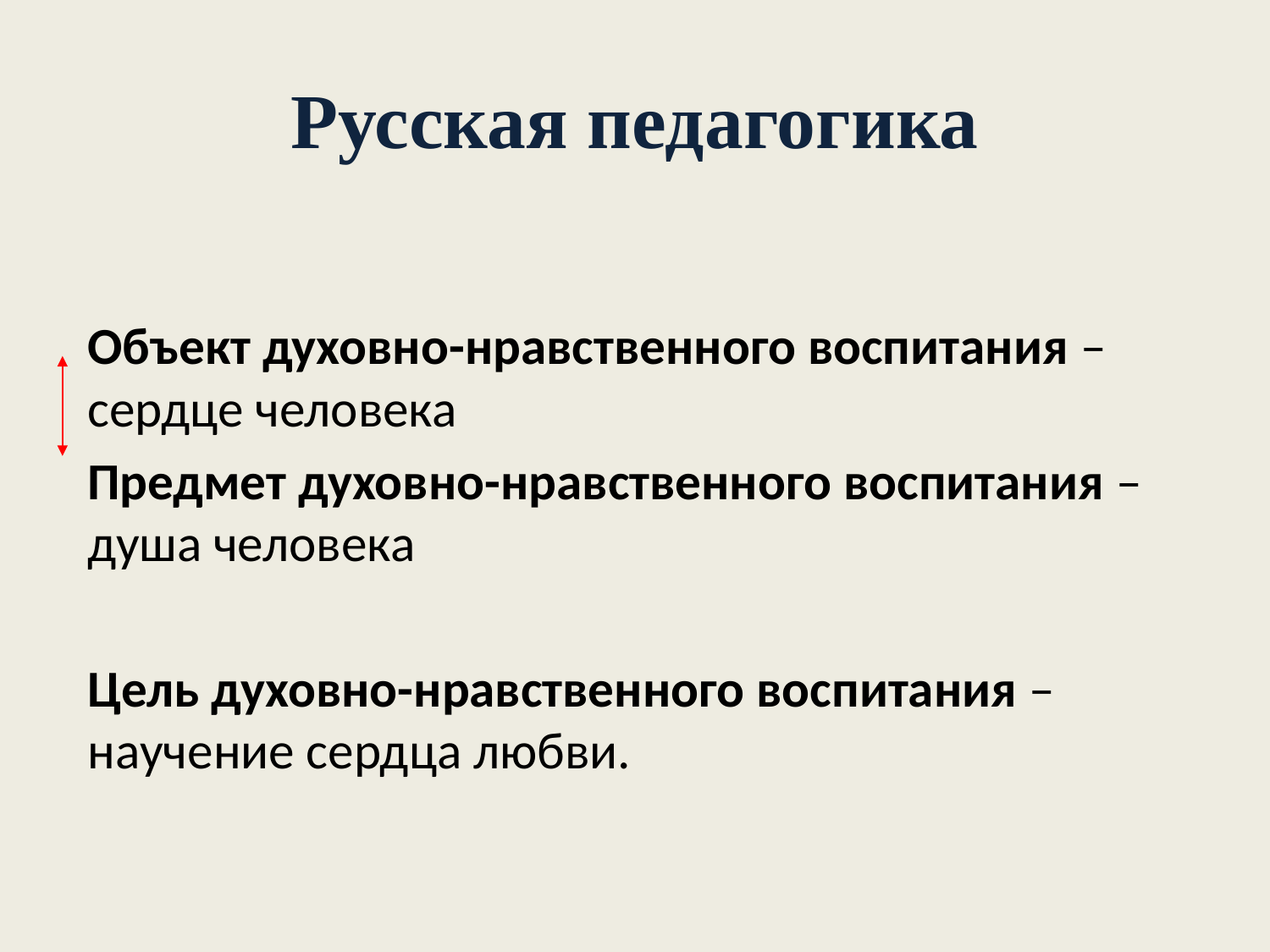

# Русская педагогика
Объект духовно-нравственного воспитания – сердце человека
Предмет духовно-нравственного воспитания – душа человека

Цель духовно-нравственного воспитания – научение сердца любви.